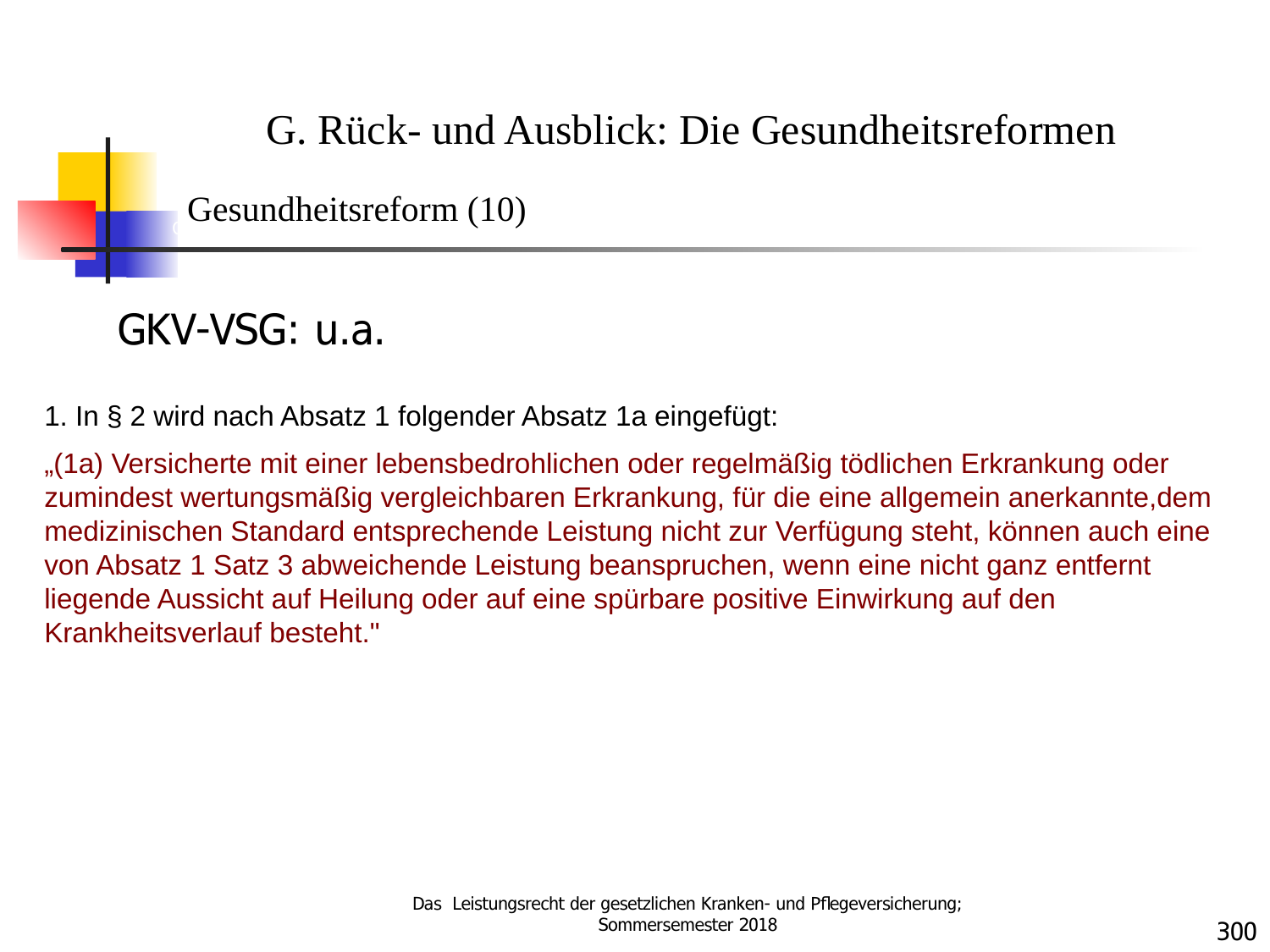

Gesundheitsreform
G. Rück- und Ausblick: Die Gesundheitsreformen

Gesundheitsreform (10)
GKV-VSG: u.a.
1. In § 2 wird nach Absatz 1 folgender Absatz 1a eingefügt:
„(1a) Versicherte mit einer lebensbedrohlichen oder regelmäßig tödlichen Erkrankung oder zumindest wertungsmäßig vergleichbaren Erkrankung, für die eine allgemein anerkannte,dem medizinischen Standard entsprechende Leistung nicht zur Verfügung steht, können auch eine von Absatz 1 Satz 3 abweichende Leistung beanspruchen, wenn eine nicht ganz entfernt liegende Aussicht auf Heilung oder auf eine spürbare positive Einwirkung auf den Krankheitsverlauf besteht."

Krankheit
Das  Leistungsrecht der gesetzlichen Kranken- und Pflegeversicherung; Sommersemester 2018
300